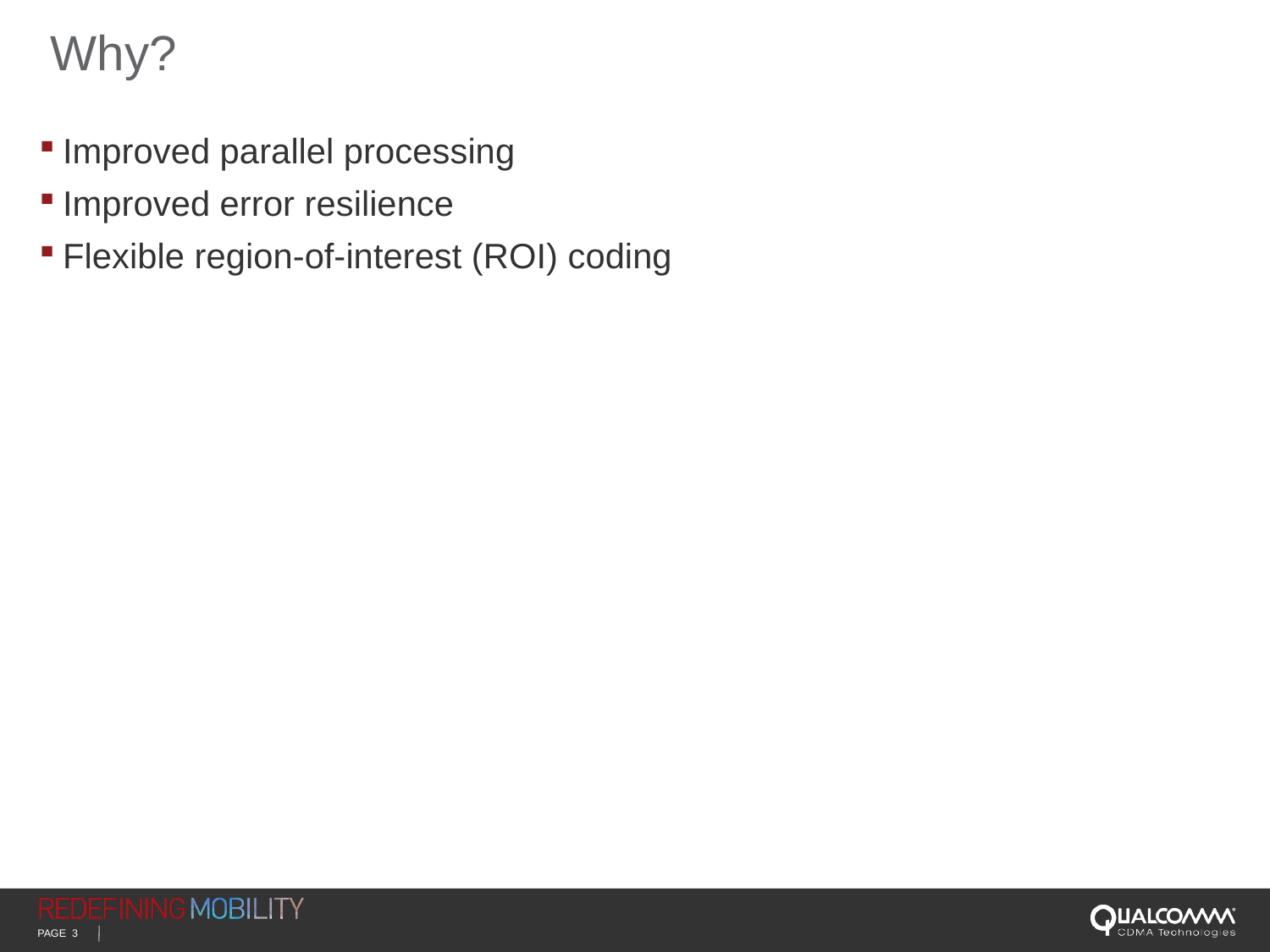

# Why?
Improved parallel processing
Improved error resilience
Flexible region-of-interest (ROI) coding